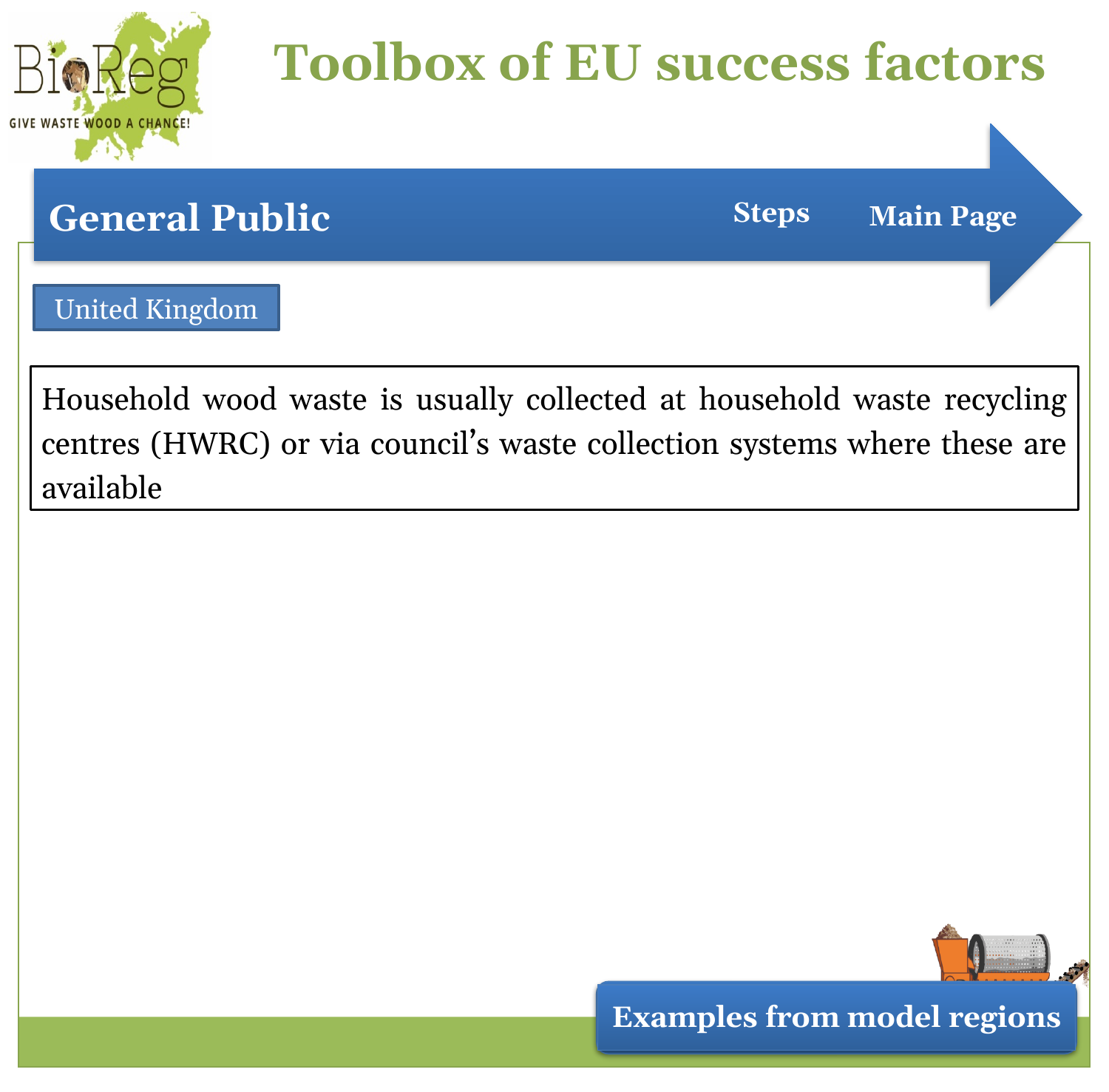

General Public

Steps

Main Page
United Kingdom
Household wood waste is usually collected at household waste recycling centres (HWRC) or via council’s waste collection systems where these are available

Examples from model regions